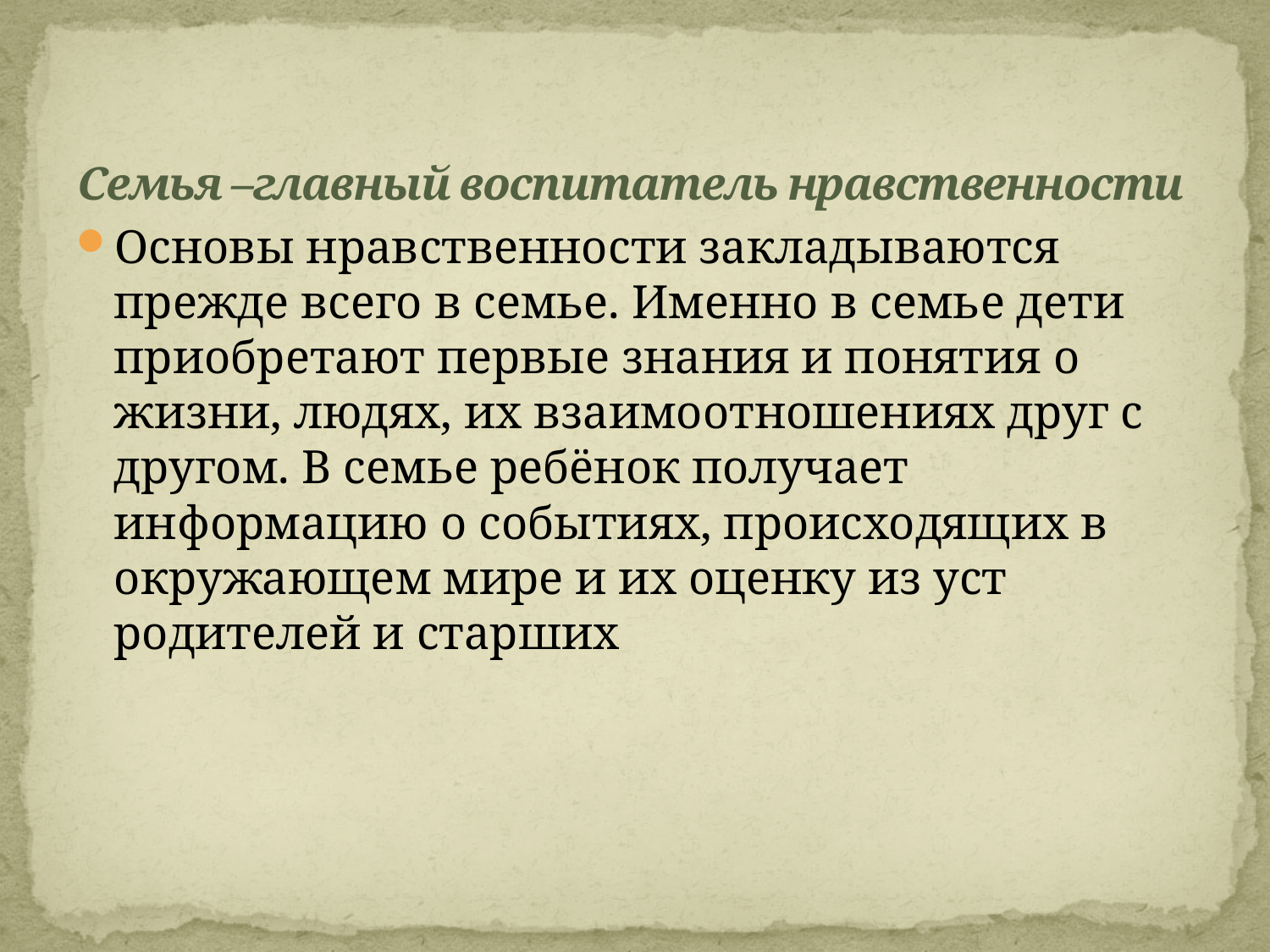

# Семья –главный воспитатель нравственности
Основы нравственности закладываются прежде всего в семье. Именно в семье дети приобретают первые знания и понятия о жизни, людях, их взаимоотношениях друг с другом. В семье ребёнок получает информацию о событиях, происходящих в окружающем мире и их оценку из уст родителей и старших